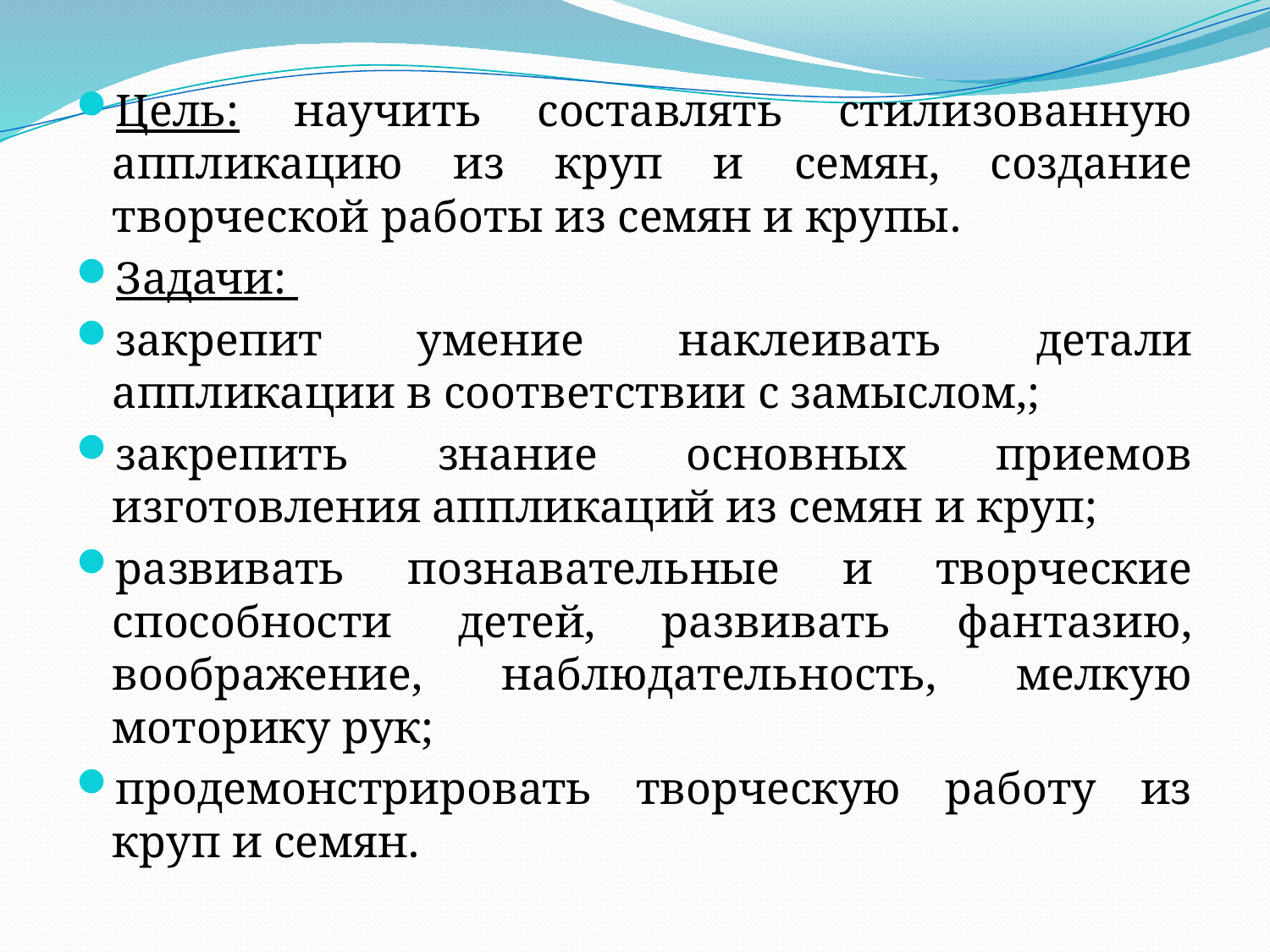

Цель: научить составлять стилизованную аппликацию из круп и семян, создание творческой работы из семян и крупы.
Задачи:
закрепит умение наклеивать детали аппликации в соответствии с замыслом,;
закрепить знание основных приемов изготовления аппликаций из семян и круп;
развивать познавательные и творческие способности детей, развивать фантазию, воображение, наблюдательность, мелкую моторику рук;
продемонстрировать творческую работу из круп и семян.